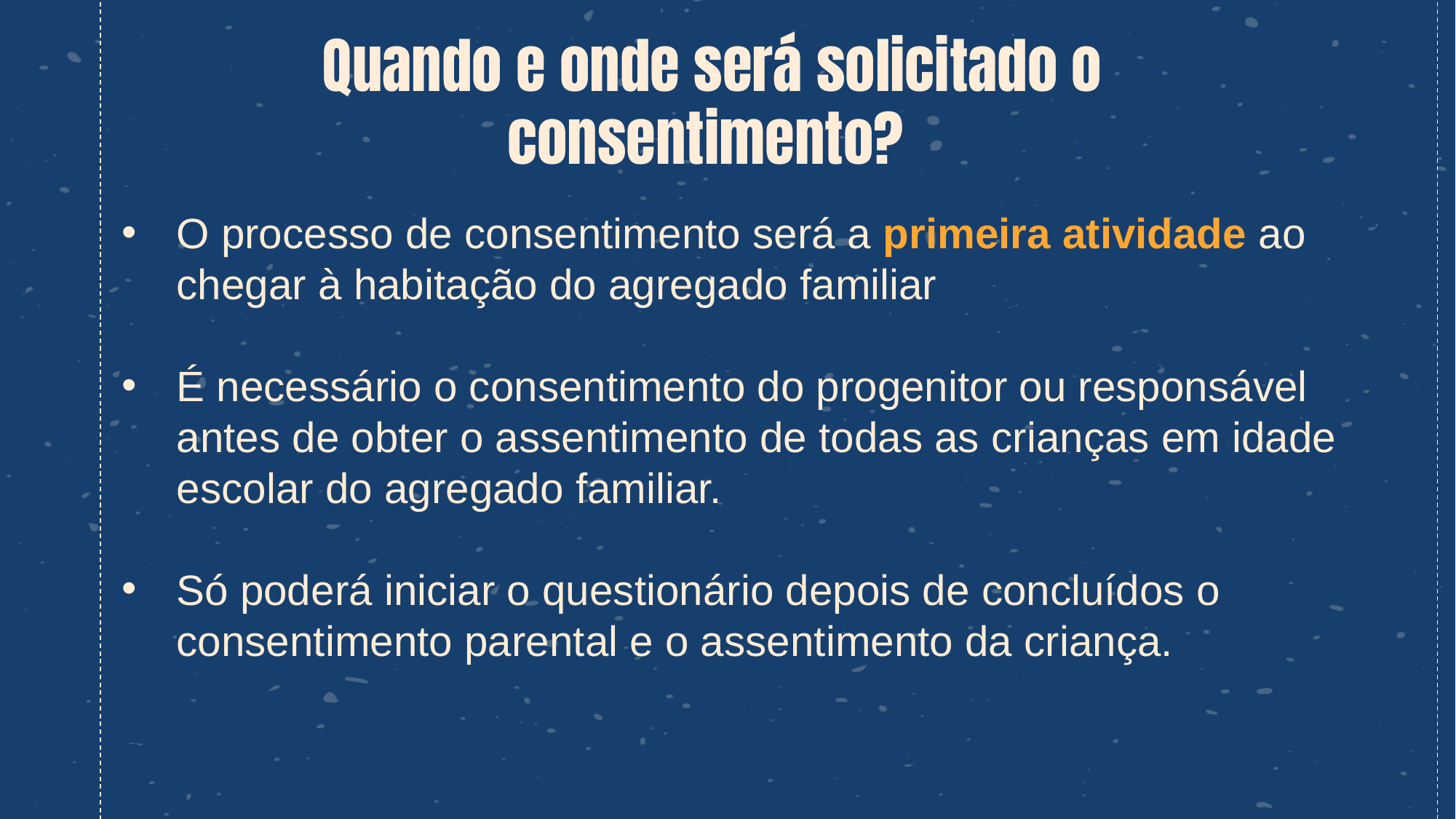

# Quando e onde será solicitado o consentimento?
O processo de consentimento será a primeira atividade ao chegar à habitação do agregado familiar

É necessário o consentimento do progenitor ou responsável antes de obter o assentimento de todas as crianças em idade escolar do agregado familiar.

Só poderá iniciar o questionário depois de concluídos o consentimento parental e o assentimento da criança.